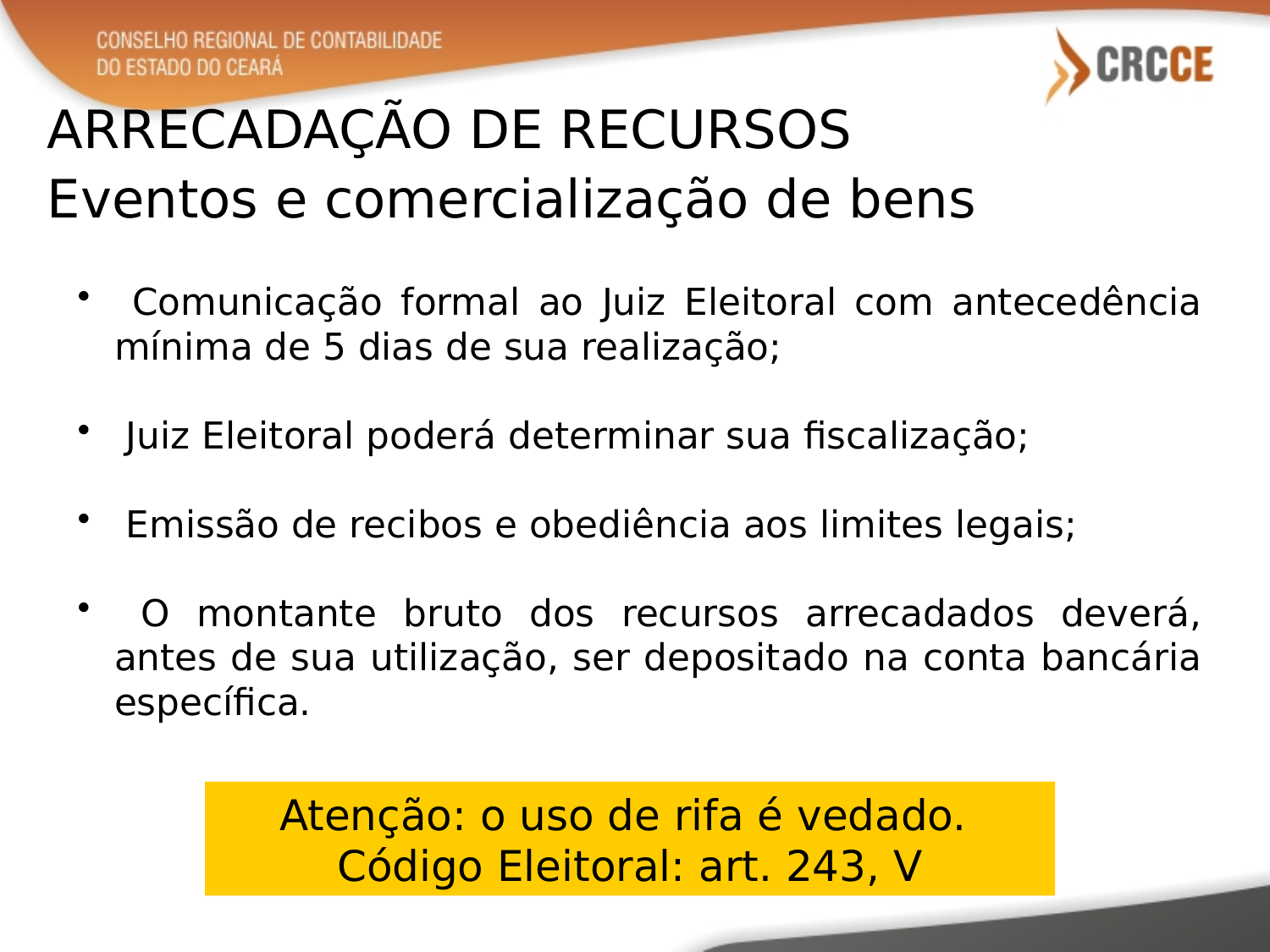

ARRECADAÇÃO DE RECURSOS
Eventos e comercialização de bens
 Comunicação formal ao Juiz Eleitoral com antecedência mínima de 5 dias de sua realização;

 Juiz Eleitoral poderá determinar sua fiscalização;

 Emissão de recibos e obediência aos limites legais;

 O montante bruto dos recursos arrecadados deverá, antes de sua utilização, ser depositado na conta bancária específica.
Atenção: o uso de rifa é vedado.
Código Eleitoral: art. 243, V